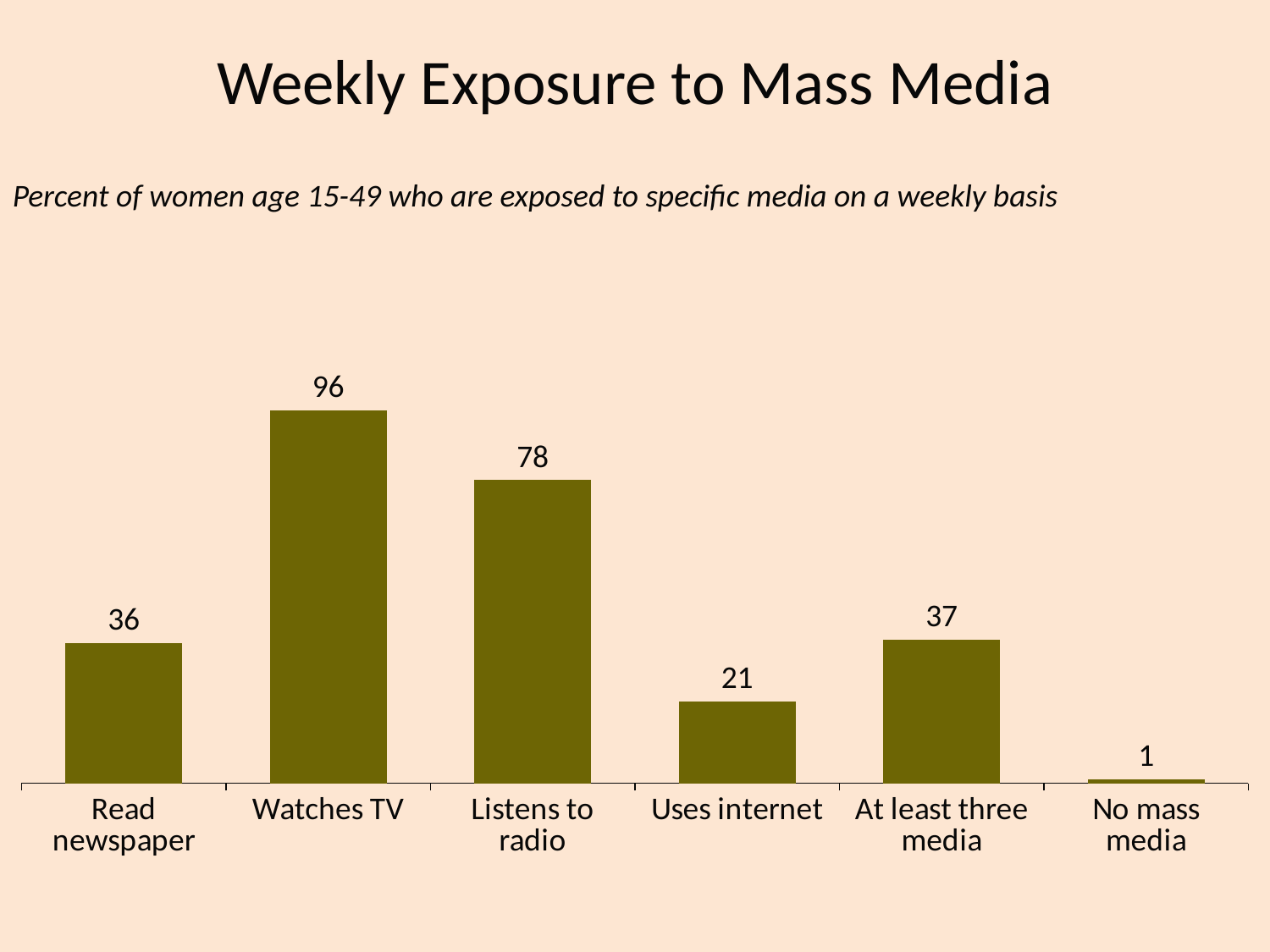

# Weekly Exposure to Mass Media
Percent of women age 15-49 who are exposed to specific media on a weekly basis

### Chart

| Category | Women |
|---|---|
| Read newspaper | 36.0 |
| Watches TV | 96.0 |
| Listens to radio | 78.0 |
| Uses internet | 21.0 |
| At least three media | 37.0 |
| No mass media | 1.0 |